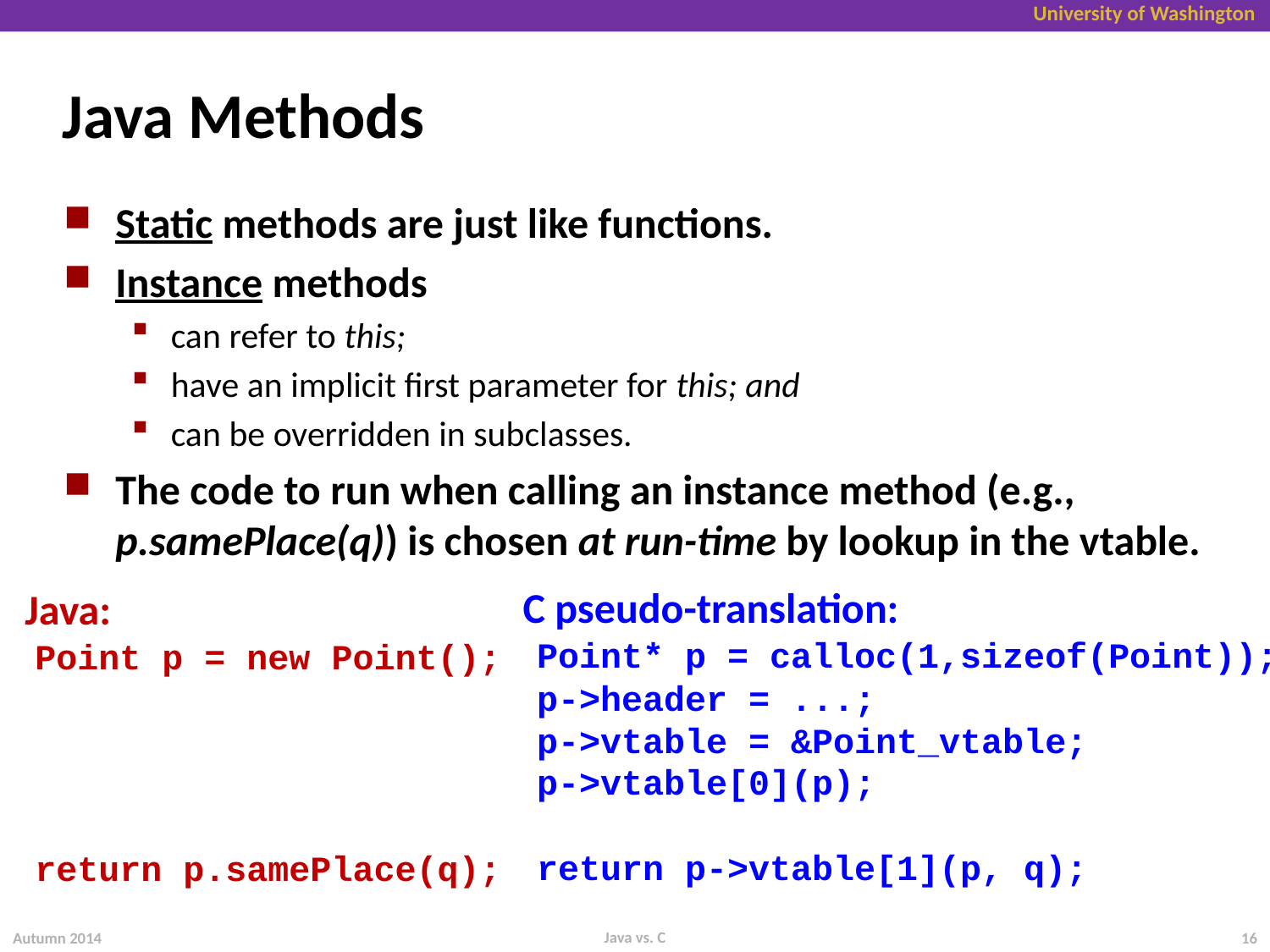

# Java Methods
Static methods are just like functions.
Instance methods
can refer to this;
have an implicit first parameter for this; and
can be overridden in subclasses.
The code to run when calling an instance method (e.g., p.samePlace(q)) is chosen at run-time by lookup in the vtable.

C pseudo-translation:
Java:
Point* p = calloc(1,sizeof(Point));
p->header = ...;
p->vtable = &Point_vtable;
p->vtable[0](p);

return p->vtable[1](p, q);
Point p = new Point();

return p.samePlace(q);
Java vs. C
Autumn 2014
16